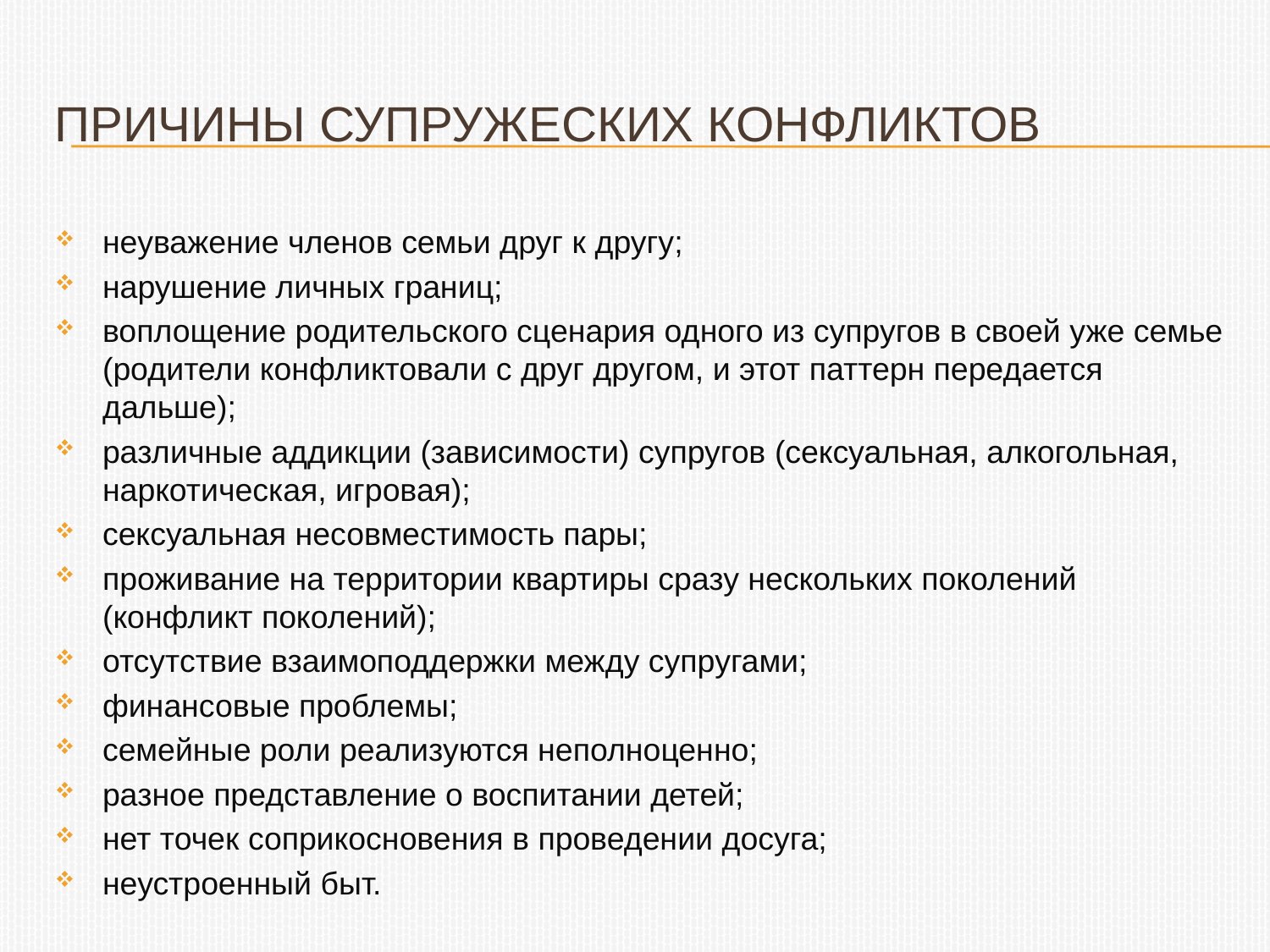

# Причины супружеских конфликтов
неуважение членов семьи друг к другу;
нарушение личных границ;
воплощение родительского сценария одного из супругов в своей уже семье (родители конфликтовали с друг другом, и этот паттерн передается дальше);
различные аддикции (зависимости) супругов (сексуальная, алкогольная, наркотическая, игровая);
сексуальная несовместимость пары;
проживание на территории квартиры сразу нескольких поколений (конфликт поколений);
отсутствие взаимоподдержки между супругами;
финансовые проблемы;
семейные роли реализуются неполноценно;
разное представление о воспитании детей;
нет точек соприкосновения в проведении досуга;
неустроенный быт.